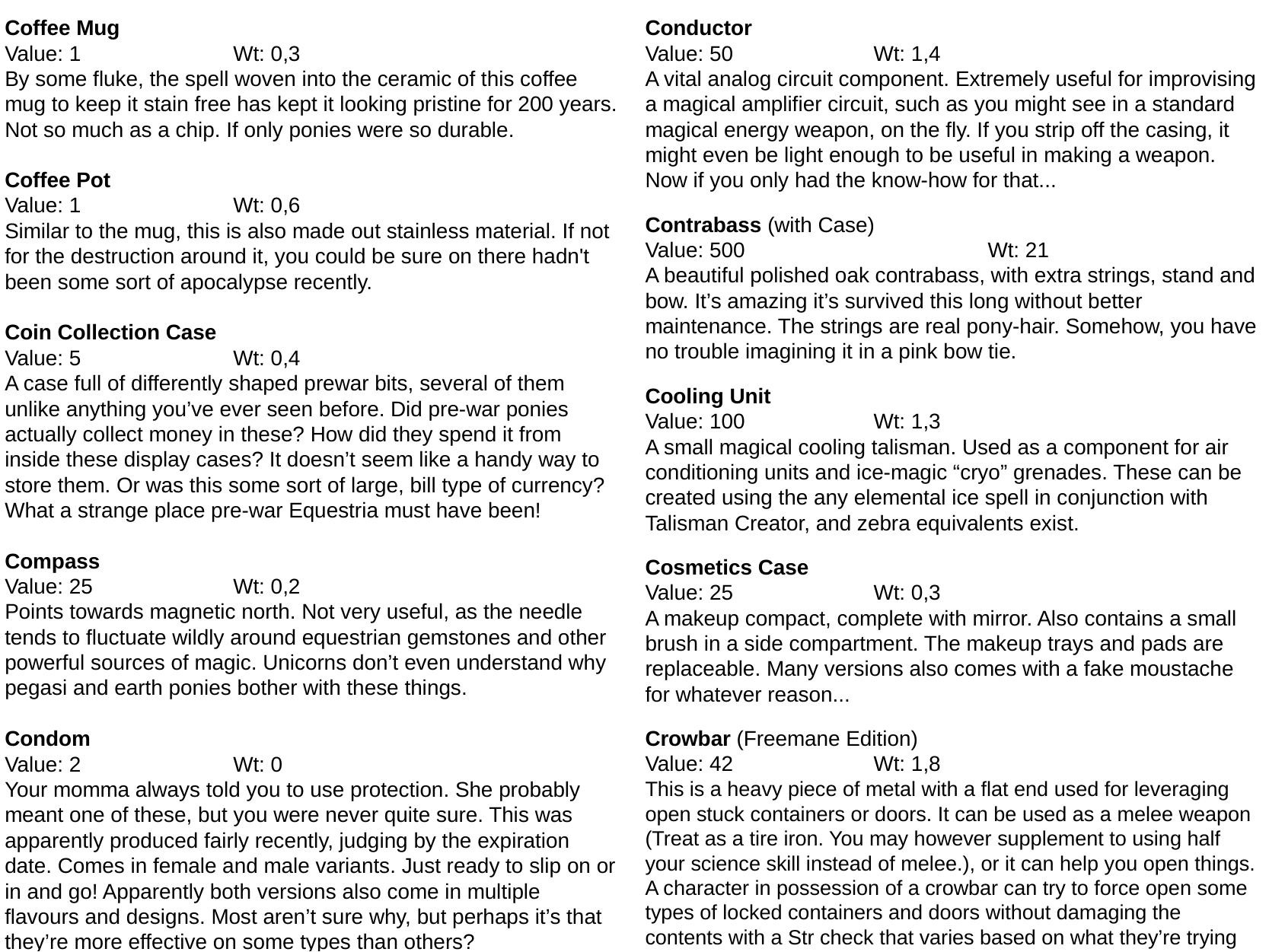

Coffee Mug
Value: 1		Wt: 0,3
By some fluke, the spell woven into the ceramic of this coffee mug to keep it stain free has kept it looking pristine for 200 years. Not so much as a chip. If only ponies were so durable.

Coffee Pot
Value: 1		Wt: 0,6
Similar to the mug, this is also made out stainless material. If not for the destruction around it, you could be sure on there hadn't been some sort of apocalypse recently.

Coin Collection Case
Value: 5 		Wt: 0,4
A case full of differently shaped prewar bits, several of them unlike anything you’ve ever seen before. Did pre-war ponies actually collect money in these? How did they spend it from inside these display cases? It doesn’t seem like a handy way to store them. Or was this some sort of large, bill type of currency? What a strange place pre-war Equestria must have been!

Compass
Value: 25		Wt: 0,2
Points towards magnetic north. Not very useful, as the needle tends to fluctuate wildly around equestrian gemstones and other powerful sources of magic. Unicorns don’t even understand why pegasi and earth ponies bother with these things.

Condom
Value: 2		Wt: 0
Your momma always told you to use protection. She probably meant one of these, but you were never quite sure. This was apparently produced fairly recently, judging by the expiration date. Comes in female and male variants. Just ready to slip on or in and go! Apparently both versions also come in multiple flavours and designs. Most aren’t sure why, but perhaps it’s that they’re more effective on some types than others?

Conductor
Value: 50		Wt: 1,4
A vital analog circuit component. Extremely useful for improvising a magical amplifier circuit, such as you might see in a standard magical energy weapon, on the fly. If you strip off the casing, it might even be light enough to be useful in making a weapon. Now if you only had the know-how for that...

Contrabass (with Case)
Value: 500			Wt: 21
A beautiful polished oak contrabass, with extra strings, stand and bow. It’s amazing it’s survived this long without better maintenance. The strings are real pony-hair. Somehow, you have no trouble imagining it in a pink bow tie.

Cooling Unit
Value: 100		Wt: 1,3
A small magical cooling talisman. Used as a component for air conditioning units and ice-magic “cryo” grenades. These can be created using the any elemental ice spell in conjunction with Talisman Creator, and zebra equivalents exist.

Cosmetics Case
Value: 25		Wt: 0,3
A makeup compact, complete with mirror. Also contains a small brush in a side compartment. The makeup trays and pads are replaceable. Many versions also comes with a fake moustache for whatever reason...

Crowbar (Freemane Edition)
Value: 42		Wt: 1,8
This is a heavy piece of metal with a flat end used for leveraging open stuck containers or doors. It can be used as a melee weapon (Treat as a tire iron. You may however supplement to using half your science skill instead of melee.), or it can help you open things. A character in possession of a crowbar can try to force open some types of locked containers and doors without damaging the contents with a Str check that varies based on what they’re trying to open.